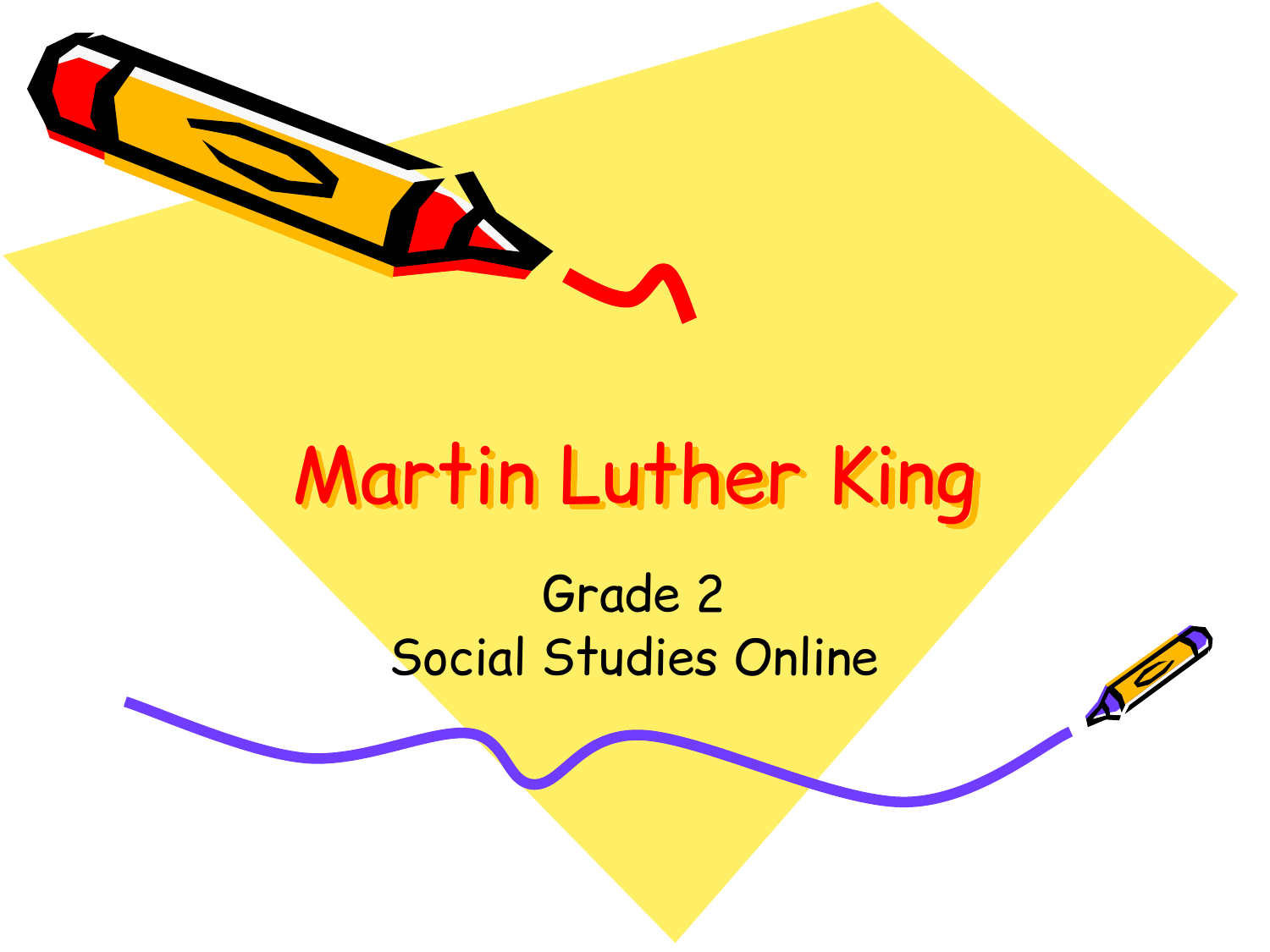

# Martin Luther King
Grade 2
Social Studies Online